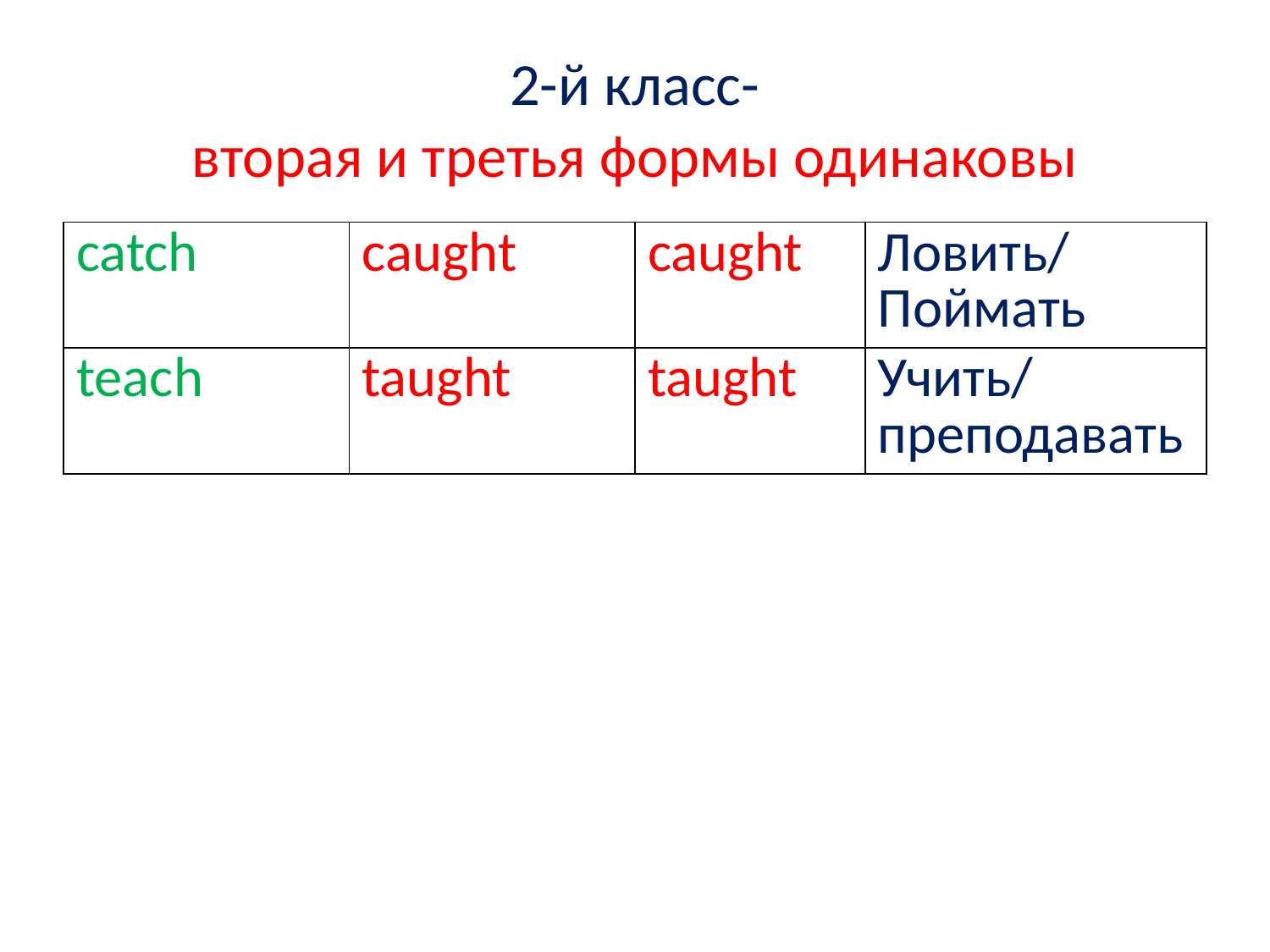

# 2-й класс- вторая и третья формы одинаковы
| catch | caught | caught | Ловить/ Поймать |
| --- | --- | --- | --- |
| teach | taught | taught | Учить/ преподавать |